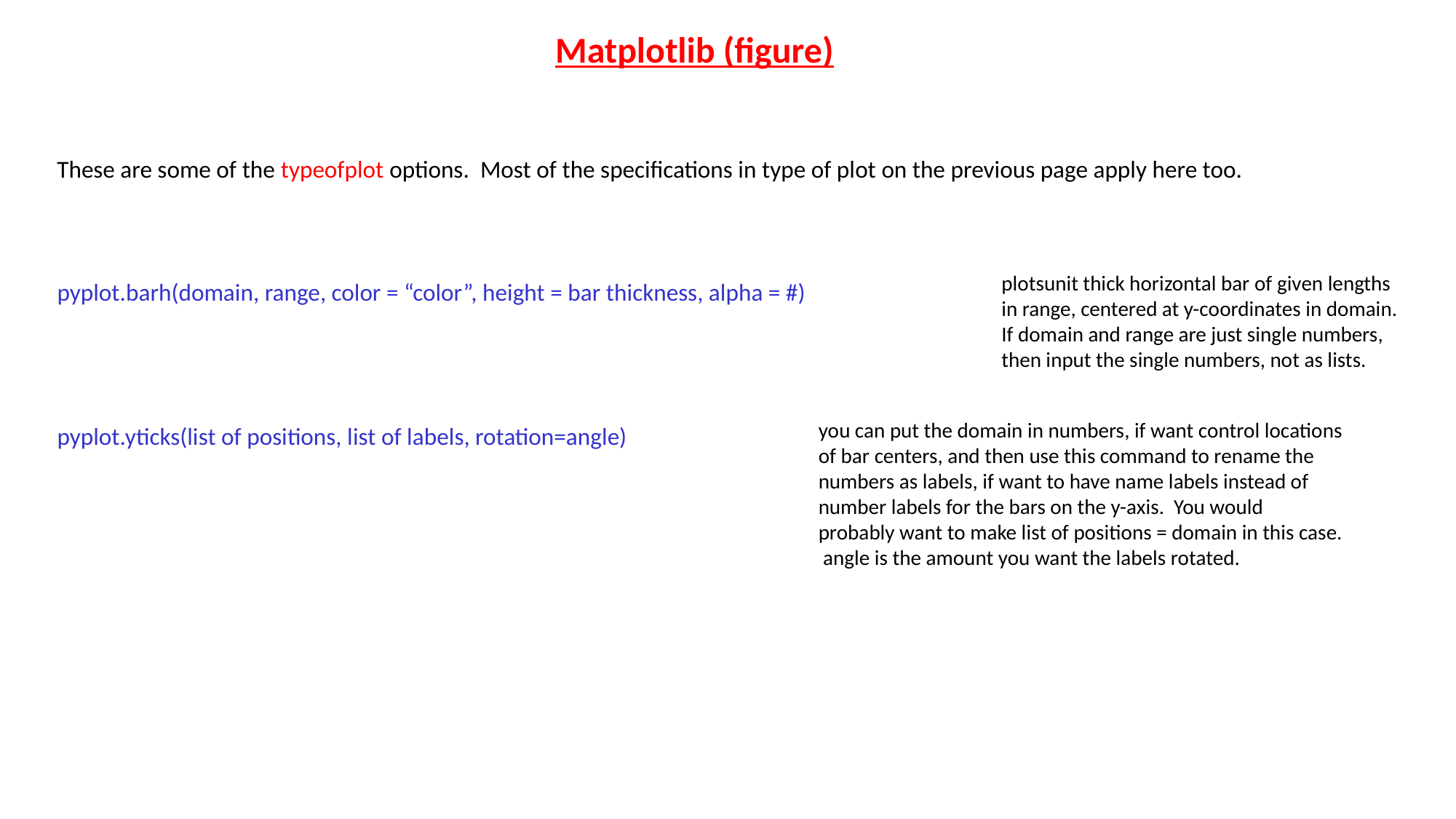

Matplotlib (figure)
These are some of the typeofplot options.  Most of the specifications in type of plot on the previous page apply here too.
plotsunit thick horizontal bar of given lengths in range, centered at y-coordinates in domain.  If domain and range are just single numbers, then input the single numbers, not as lists.
pyplot.barh(domain, range, color = “color”, height = bar thickness, alpha = #)
you can put the domain in numbers, if want control locations of bar centers, and then use this command to rename the numbers as labels, if want to have name labels instead of number labels for the bars on the y-axis.  You would probably want to make list of positions = domain in this case.  angle is the amount you want the labels rotated.
pyplot.yticks(list of positions, list of labels, rotation=angle)